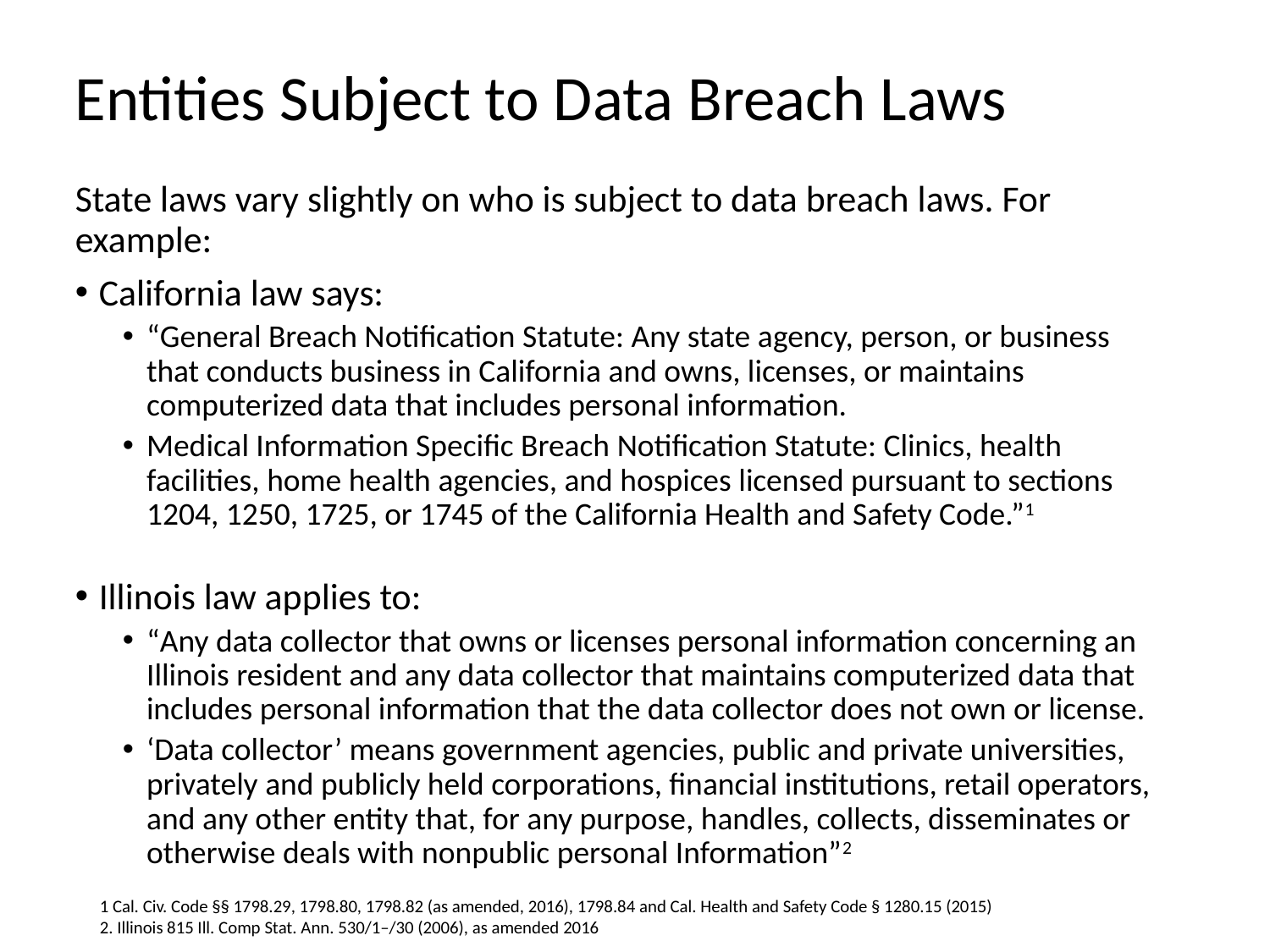

# Entities Subject to Data Breach Laws
State laws vary slightly on who is subject to data breach laws. For example:
California law says:
“General Breach Notification Statute: Any state agency, person, or business that conducts business in California and owns, licenses, or maintains computerized data that includes personal information.
Medical Information Specific Breach Notification Statute: Clinics, health facilities, home health agencies, and hospices licensed pursuant to sections 1204, 1250, 1725, or 1745 of the California Health and Safety Code.”1

Illinois law applies to:
“Any data collector that owns or licenses personal information concerning an Illinois resident and any data collector that maintains computerized data that includes personal information that the data collector does not own or license.
‘Data collector’ means government agencies, public and private universities, privately and publicly held corporations, financial institutions, retail operators, and any other entity that, for any purpose, handles, collects, disseminates or otherwise deals with nonpublic personal Information”2

1 Cal. Civ. Code §§ 1798.29, 1798.80, 1798.82 (as amended, 2016), 1798.84 and Cal. Health and Safety Code § 1280.15 (2015)
2. Illinois 815 Ill. Comp Stat. Ann. 530/1–/30 (2006), as amended 2016